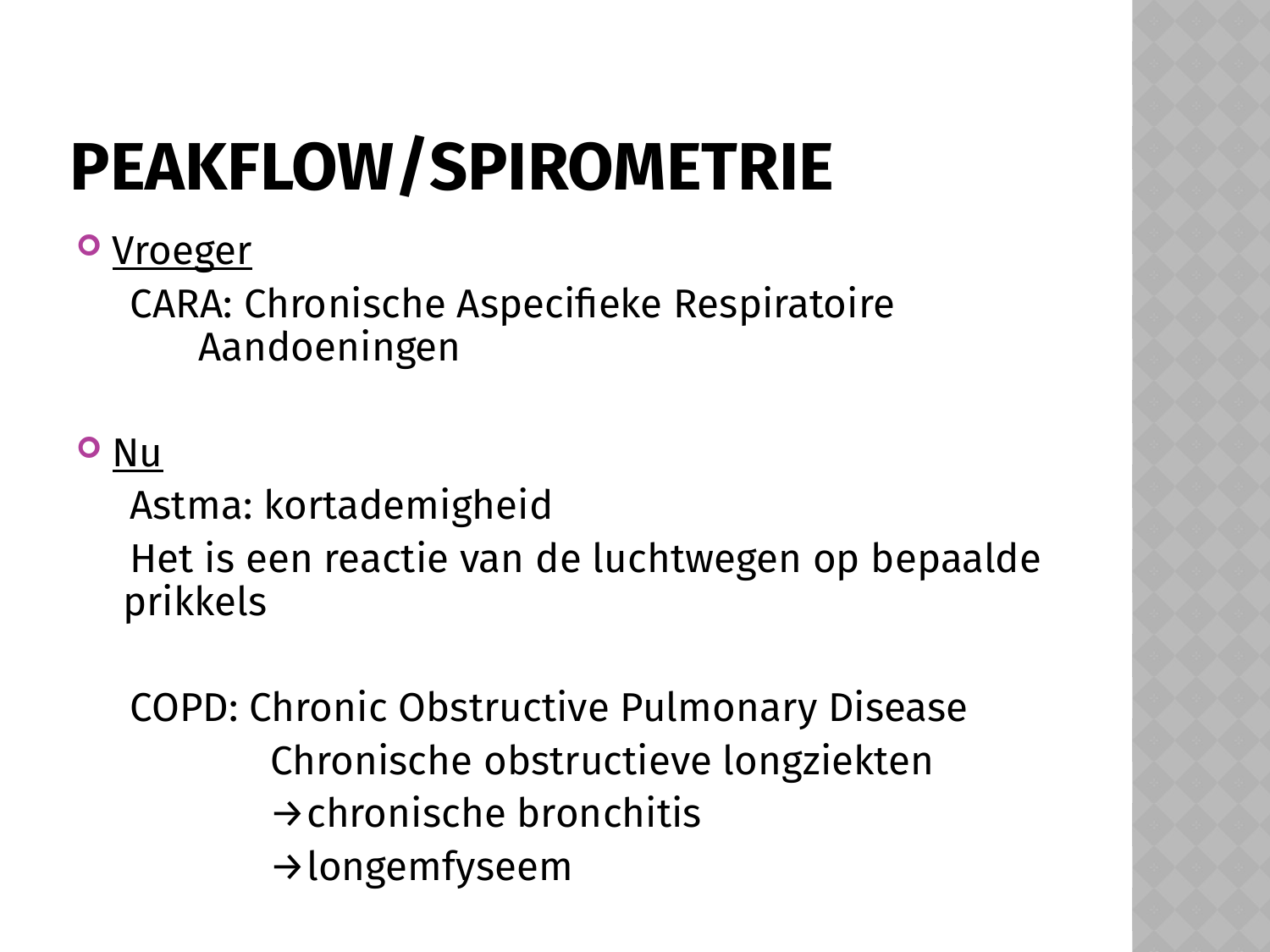

# Peakflow/spirometrie
Vroeger
     CARA: Chronische Aspecifieke Respiratoire                       Aandoeningen

Nu
     Astma: kortademigheid
     Het is een reactie van de luchtwegen op bepaalde   prikkels

     COPD: Chronic Obstructive Pulmonary Disease
                  Chronische obstructieve longziekten
                  →chronische bronchitis
                  →longemfyseem